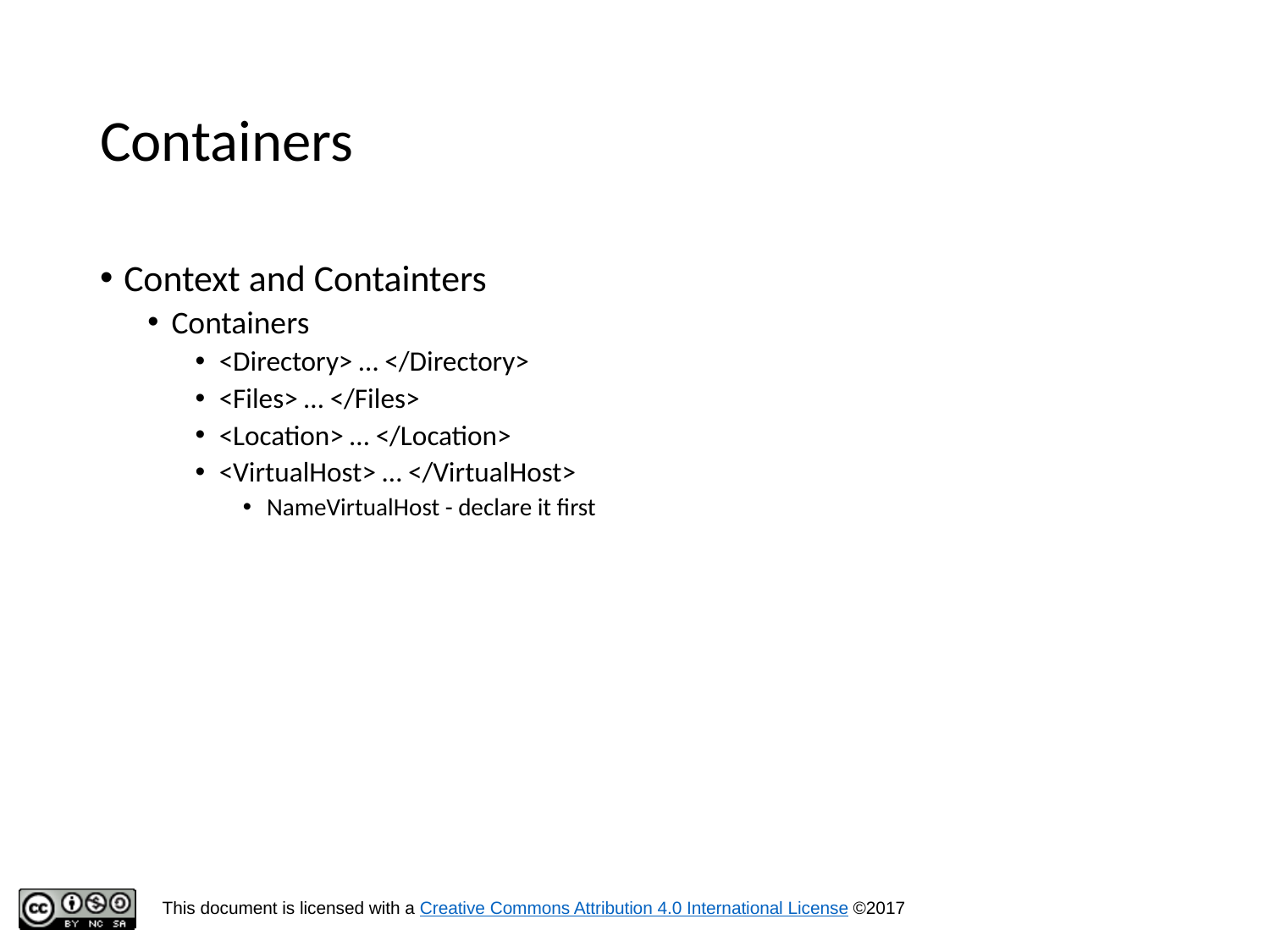

# Containers
Context and Containters
Containers
<Directory> … </Directory>
<Files> … </Files>
<Location> … </Location>
<VirtualHost> … </VirtualHost>
NameVirtualHost - declare it first